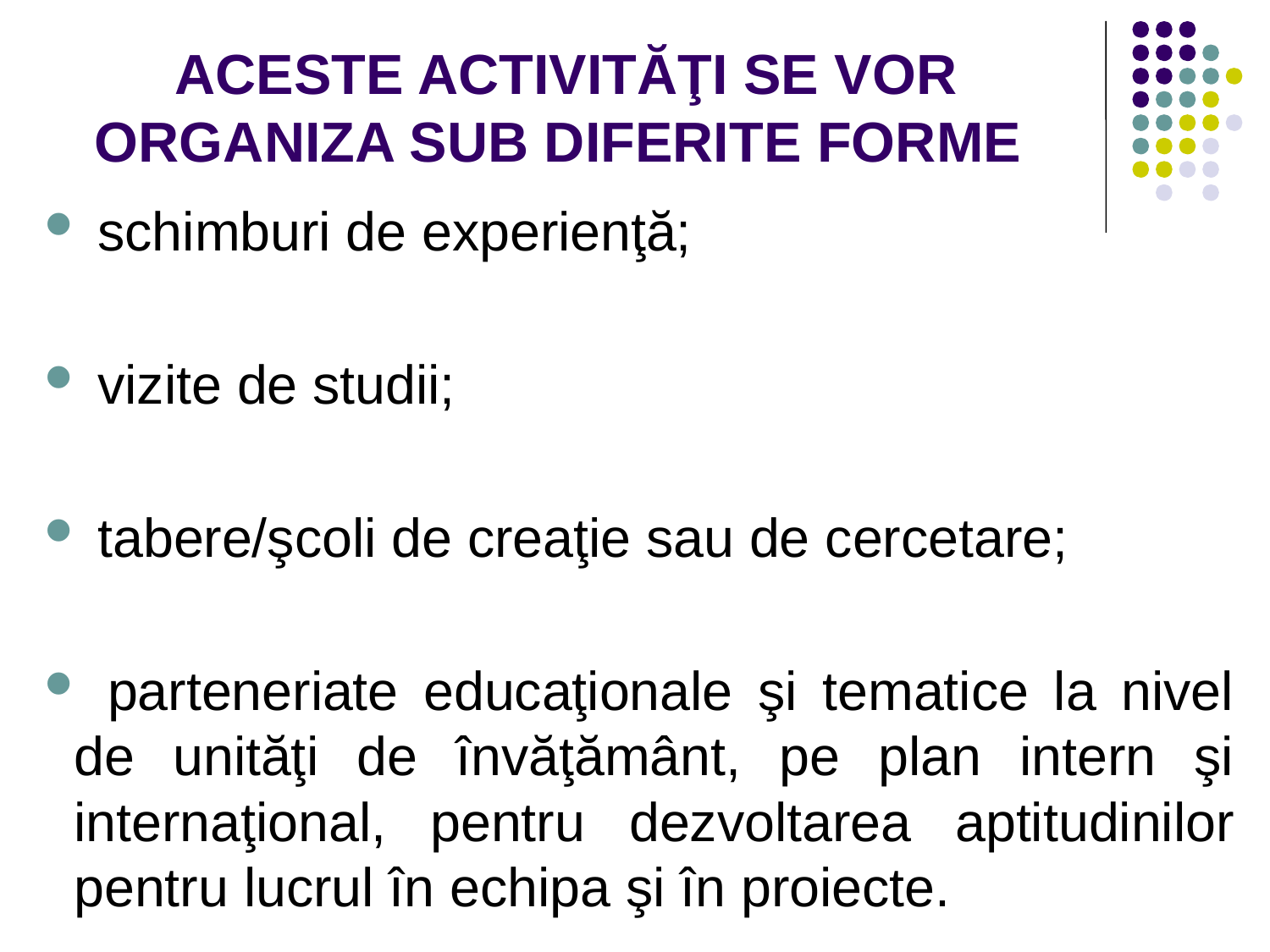

# ACESTE ACTIVITĂŢI SE VOR ORGANIZA SUB DIFERITE FORME
 schimburi de experienţă;

 vizite de studii;

 tabere/şcoli de creaţie sau de cercetare;

 parteneriate educaţionale şi tematice la nivel de unităţi de învăţământ, pe plan intern şi internaţional, pentru dezvoltarea aptitudinilor pentru lucrul în echipa şi în proiecte.